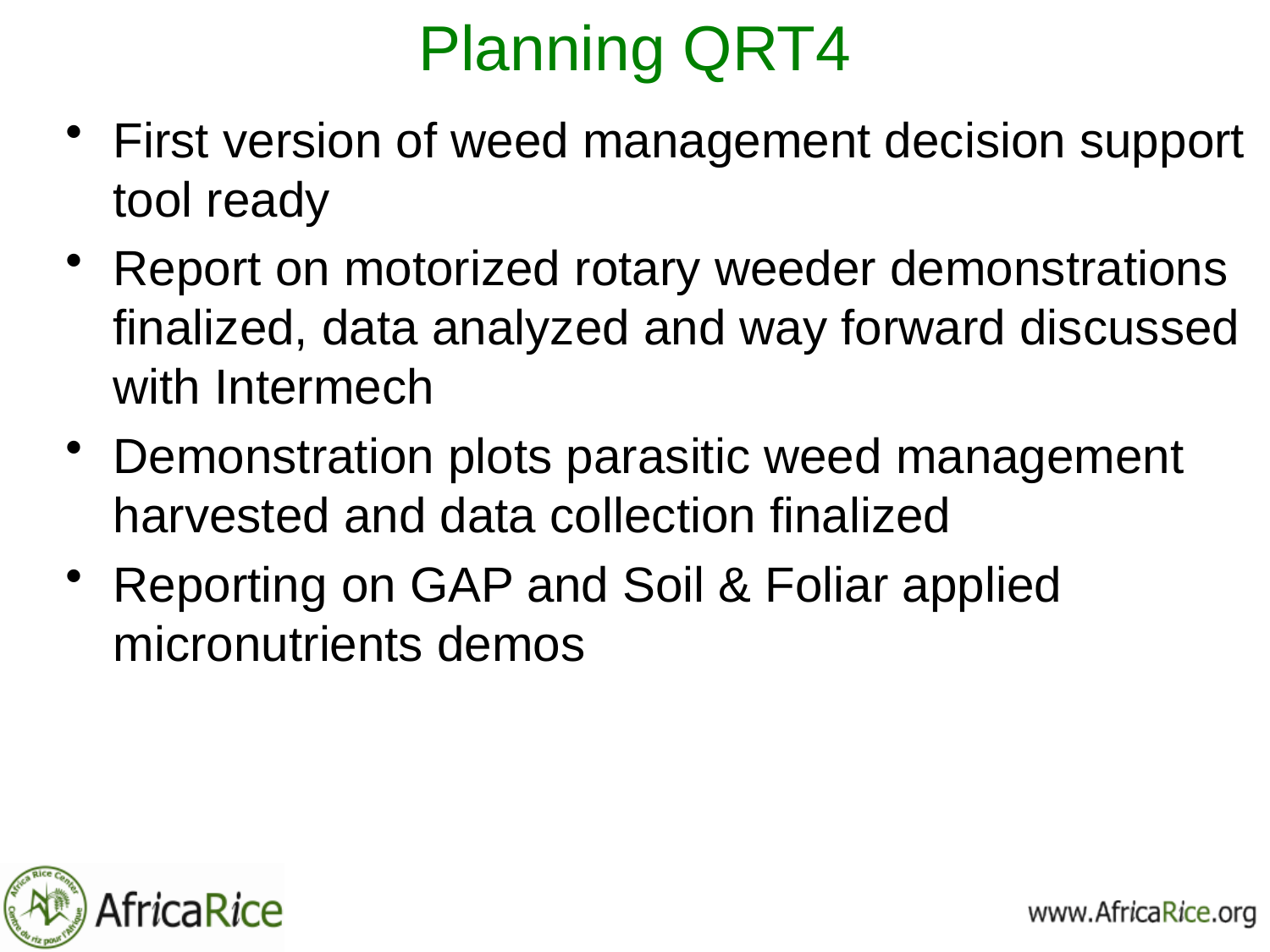

# Planning QRT4
First version of weed management decision support tool ready
Report on motorized rotary weeder demonstrations finalized, data analyzed and way forward discussed with Intermech
Demonstration plots parasitic weed management harvested and data collection finalized
Reporting on GAP and Soil & Foliar applied micronutrients demos